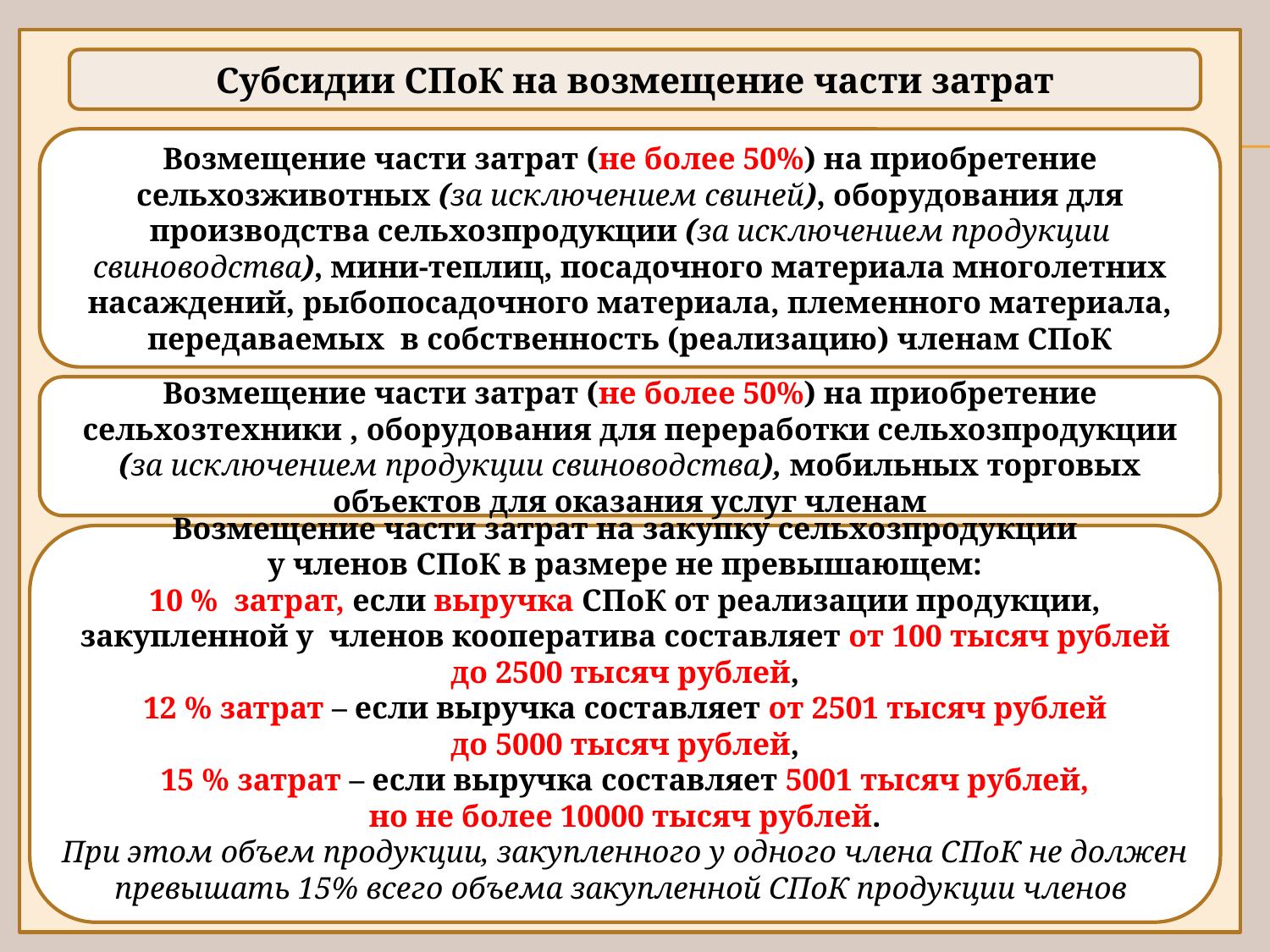

Субсидии СПоК на возмещение части затрат
Возмещение части затрат (не более 50%) на приобретение сельхозживотных (за исключением свиней), оборудования для производства сельхозпродукции (за исключением продукции свиноводства), мини-теплиц, посадочного материала многолетних насаждений, рыбопосадочного материала, племенного материала, передаваемых  в собственность (реализацию) членам СПоК
Возмещение части затрат (не более 50%) на приобретение сельхозтехники , оборудования для переработки сельхозпродукции (за исключением продукции свиноводства), мобильных торговых объектов для оказания услуг членам

Возмещение части затрат на закупку сельхозпродукции
у членов СПоК в размере не превышающем:
10 %  затрат, если выручка СПоК от реализации продукции, закупленной у  членов кооператива составляет от 100 тысяч рублей до 2500 тысяч рублей,
12 % затрат – если выручка составляет от 2501 тысяч рублей
до 5000 тысяч рублей,
15 % затрат – если выручка составляет 5001 тысяч рублей,
но не более 10000 тысяч рублей.
При этом объем продукции, закупленного у одного члена СПоК не должен превышать 15% всего объема закупленной СПоК продукции членов